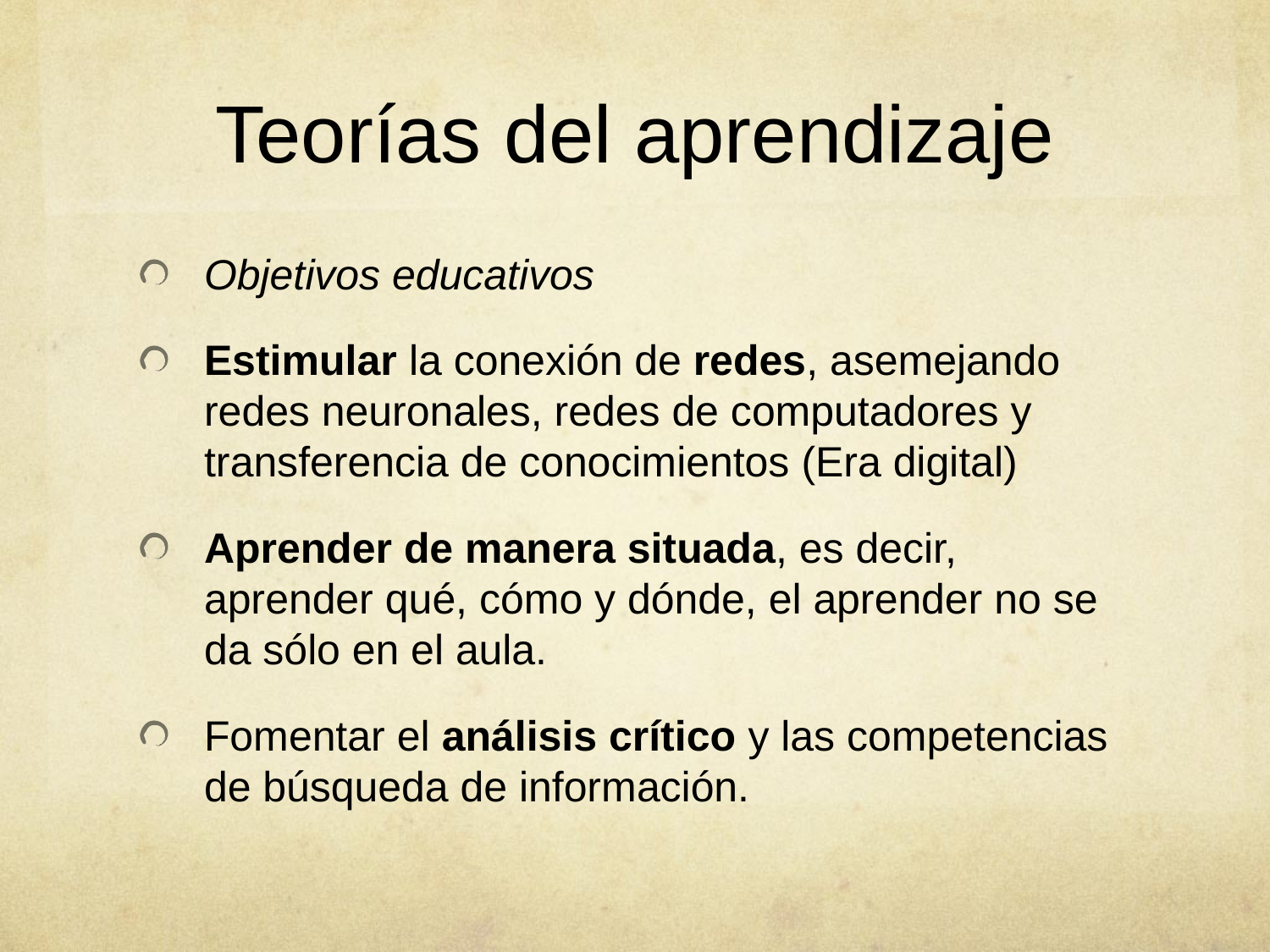

# Teorías del aprendizaje
Objetivos educativos
Estimular la conexión de redes, asemejando redes neuronales, redes de computadores y transferencia de conocimientos (Era digital)
Aprender de manera situada, es decir, aprender qué, cómo y dónde, el aprender no se da sólo en el aula.
Fomentar el análisis crítico y las competencias de búsqueda de información.